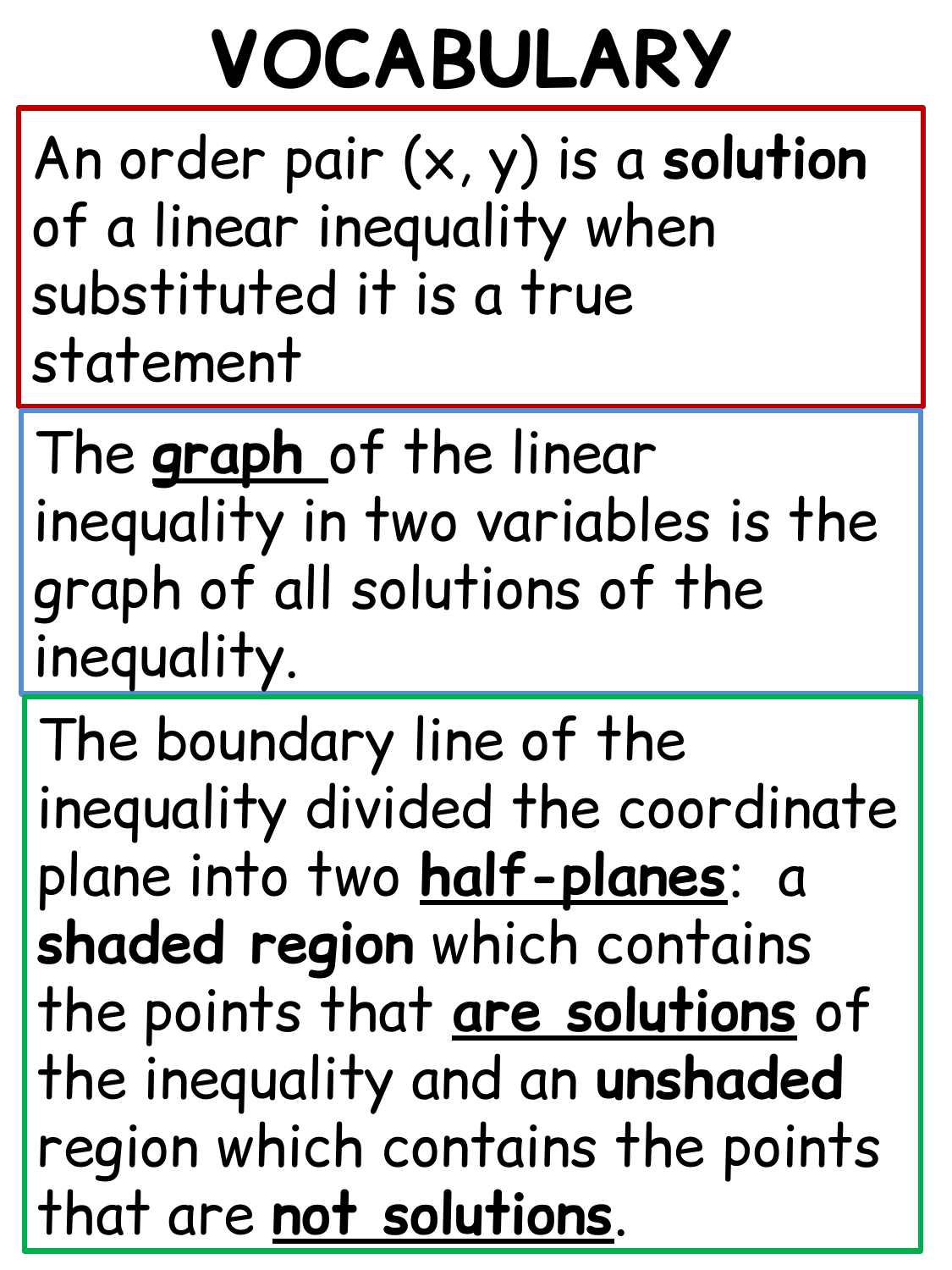

VOCABULARY
# An order pair (x, y) is a solution of a linear inequality when substituted it is a true statement
The graph of the linear inequality in two variables is the graph of all solutions of the inequality.
The boundary line of the inequality divided the coordinate plane into two half-planes:  a shaded region which contains the points that are solutions of the inequality and an unshaded region which contains the points that are not solutions.